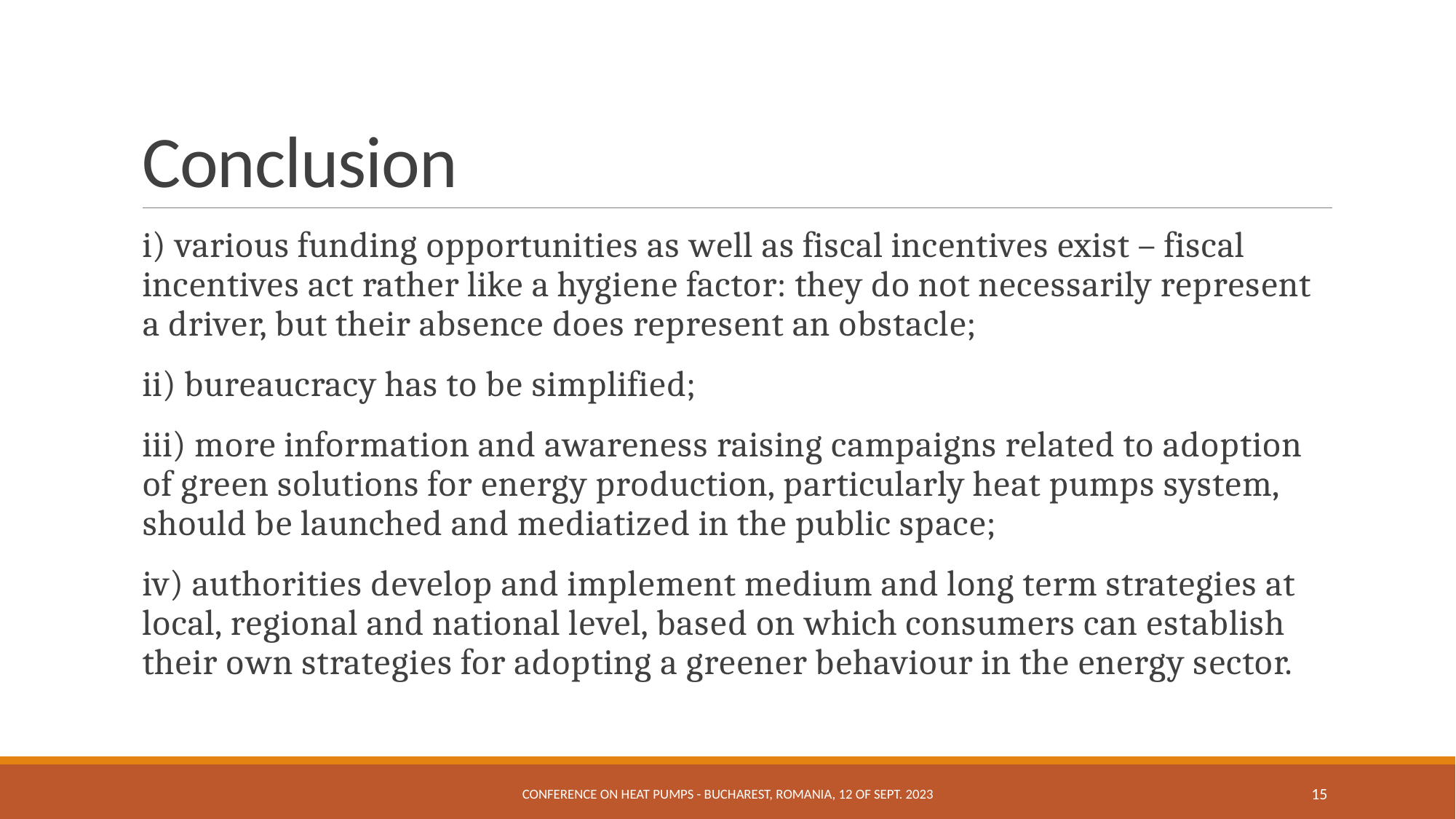

# Conclusion
i) various funding opportunities as well as fiscal incentives exist – fiscal incentives act rather like a hygiene factor: they do not necessarily represent a driver, but their absence does represent an obstacle;
ii) bureaucracy has to be simplified;
iii) more information and awareness raising campaigns related to adoption of green solutions for energy production, particularly heat pumps system, should be launched and mediatized in the public space;
iv) authorities develop and implement medium and long term strategies at local, regional and national level, based on which consumers can establish their own strategies for adopting a greener behaviour in the energy sector.

Conference on Heat Pumps - Bucharest, Romania, 12 of Sept. 2023
15